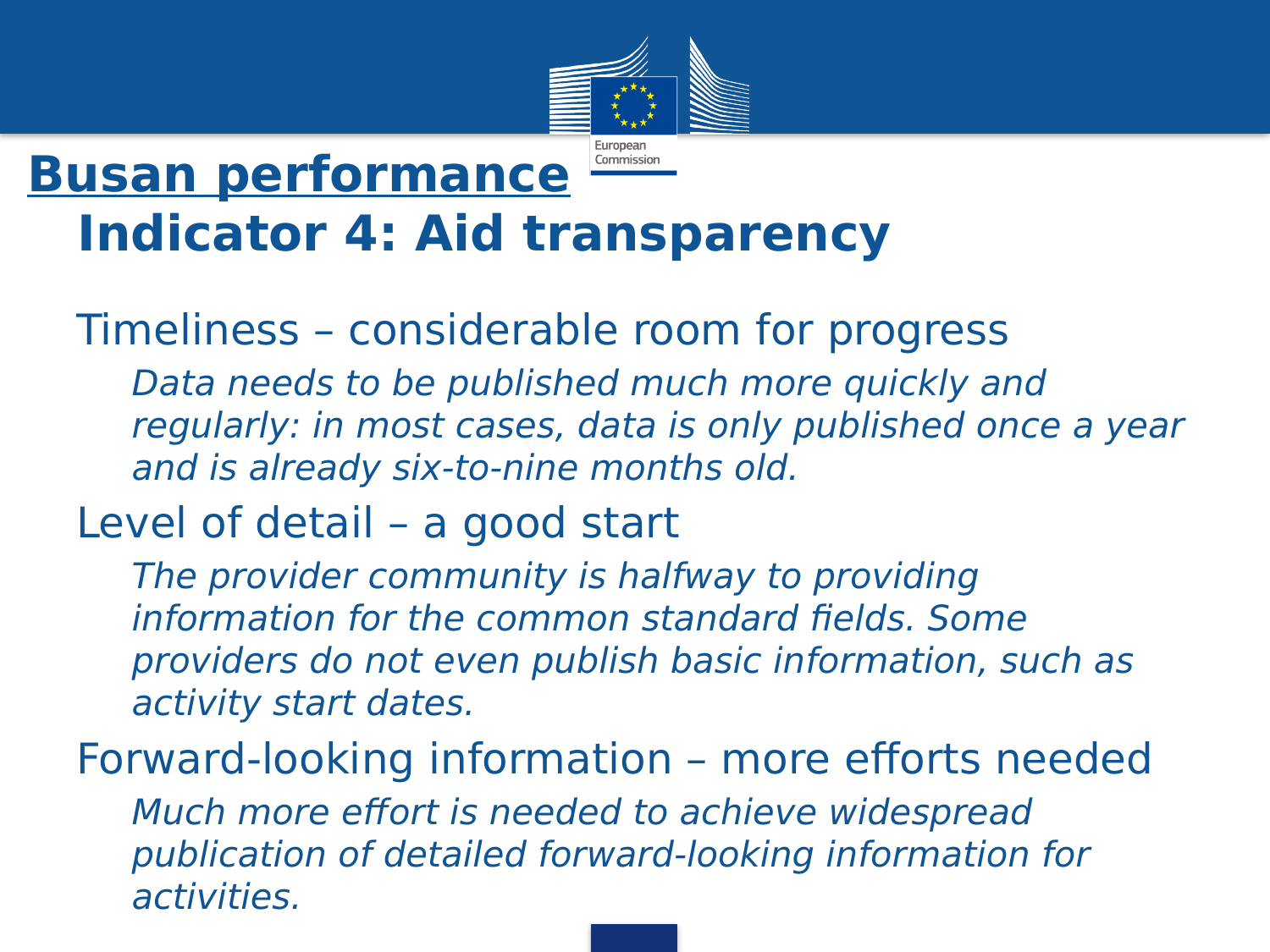

Busan performance
Indicator 4: Aid transparency
Timeliness – considerable room for progress
Data needs to be published much more quickly and regularly: in most cases, data is only published once a year and is already six-to-nine months old.
Level of detail – a good start
The provider community is halfway to providing information for the common standard fields. Some providers do not even publish basic information, such as activity start dates.
Forward-looking information – more efforts needed
Much more effort is needed to achieve widespread publication of detailed forward-looking information for activities.